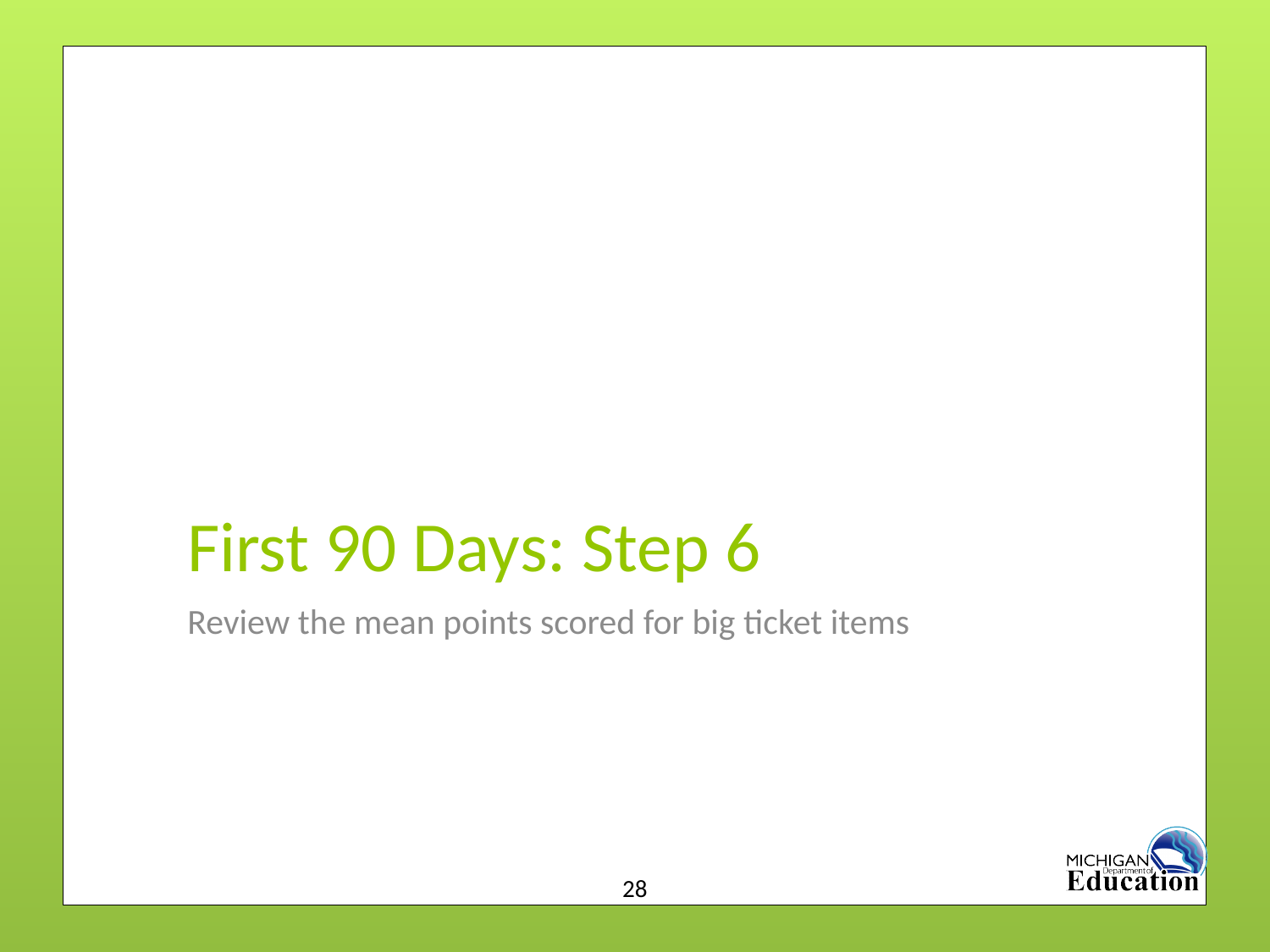

# First 90 Days: Step 6
Review the mean points scored for big ticket items